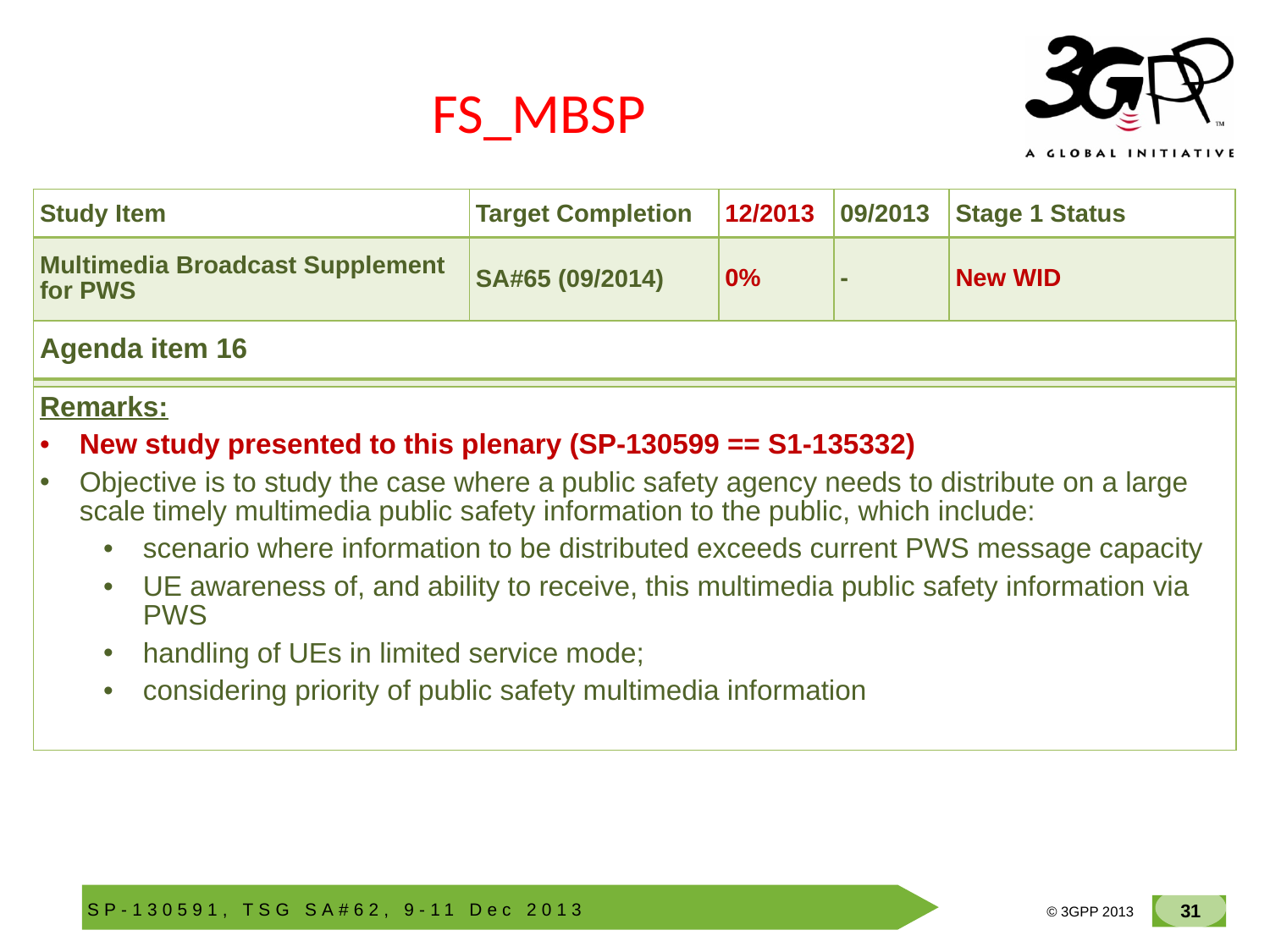

# FS_MBSP
| Study Item | Target Completion | 12/2013 | 09/2013 | Stage 1 Status |
| --- | --- | --- | --- | --- |
| Multimedia Broadcast Supplement for PWS | SA#65 (09/2014) | 0% | - | New WID |
| Agenda item 16 |
| --- |
|  |
| Remarks: New study presented to this plenary (SP-130599 == S1-135332) Objective is to study the case where a public safety agency needs to distribute on a large scale timely multimedia public safety information to the public, which include: scenario where information to be distributed exceeds current PWS message capacity UE awareness of, and ability to receive, this multimedia public safety information via PWS handling of UEs in limited service mode; considering priority of public safety multimedia information |